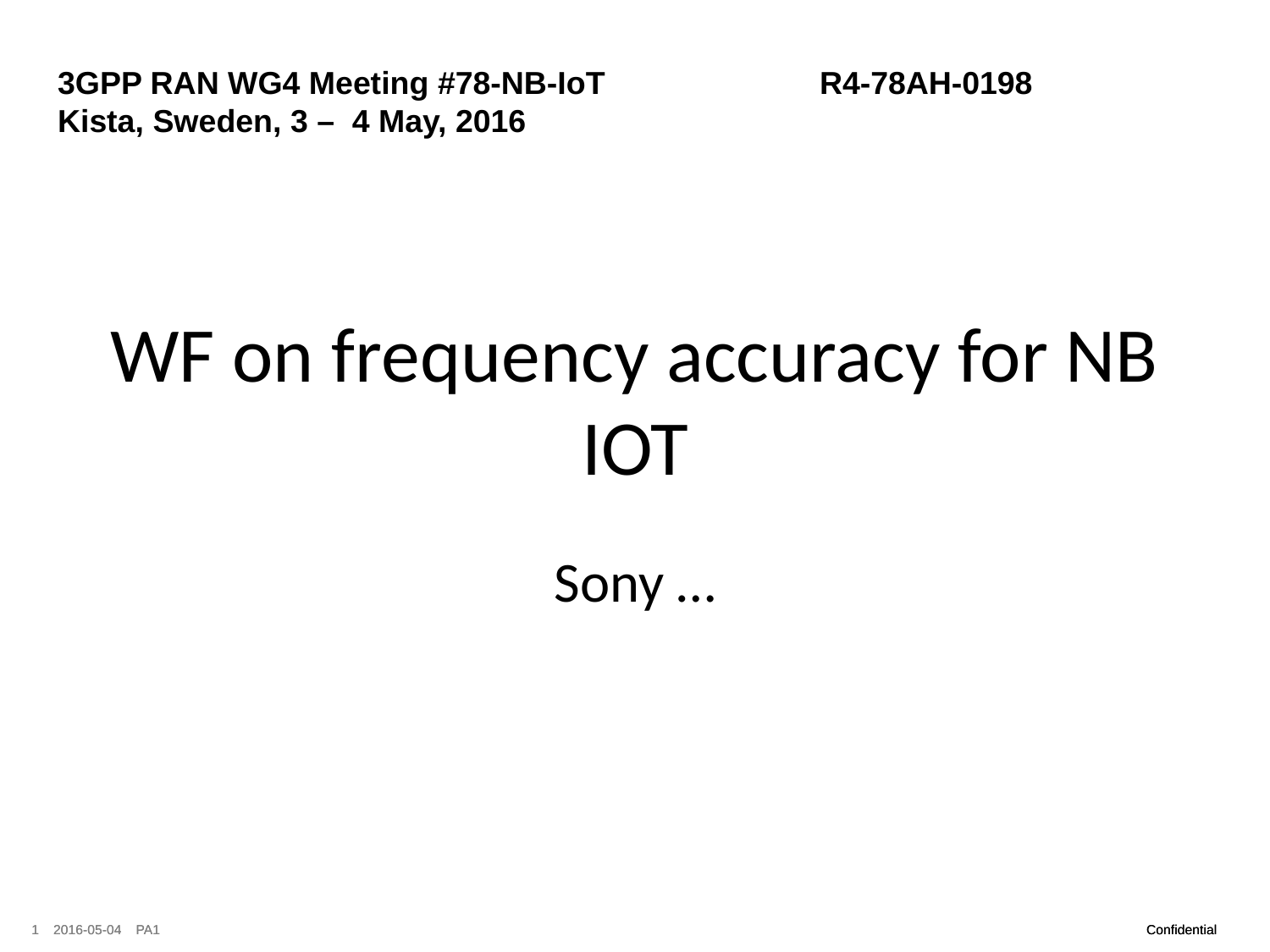

3GPP RAN WG4 Meeting #78-NB-IoT		R4-78AH-0198
Kista, Sweden, 3 –  4 May, 2016
# WF on frequency accuracy for NB IOT
Sony …